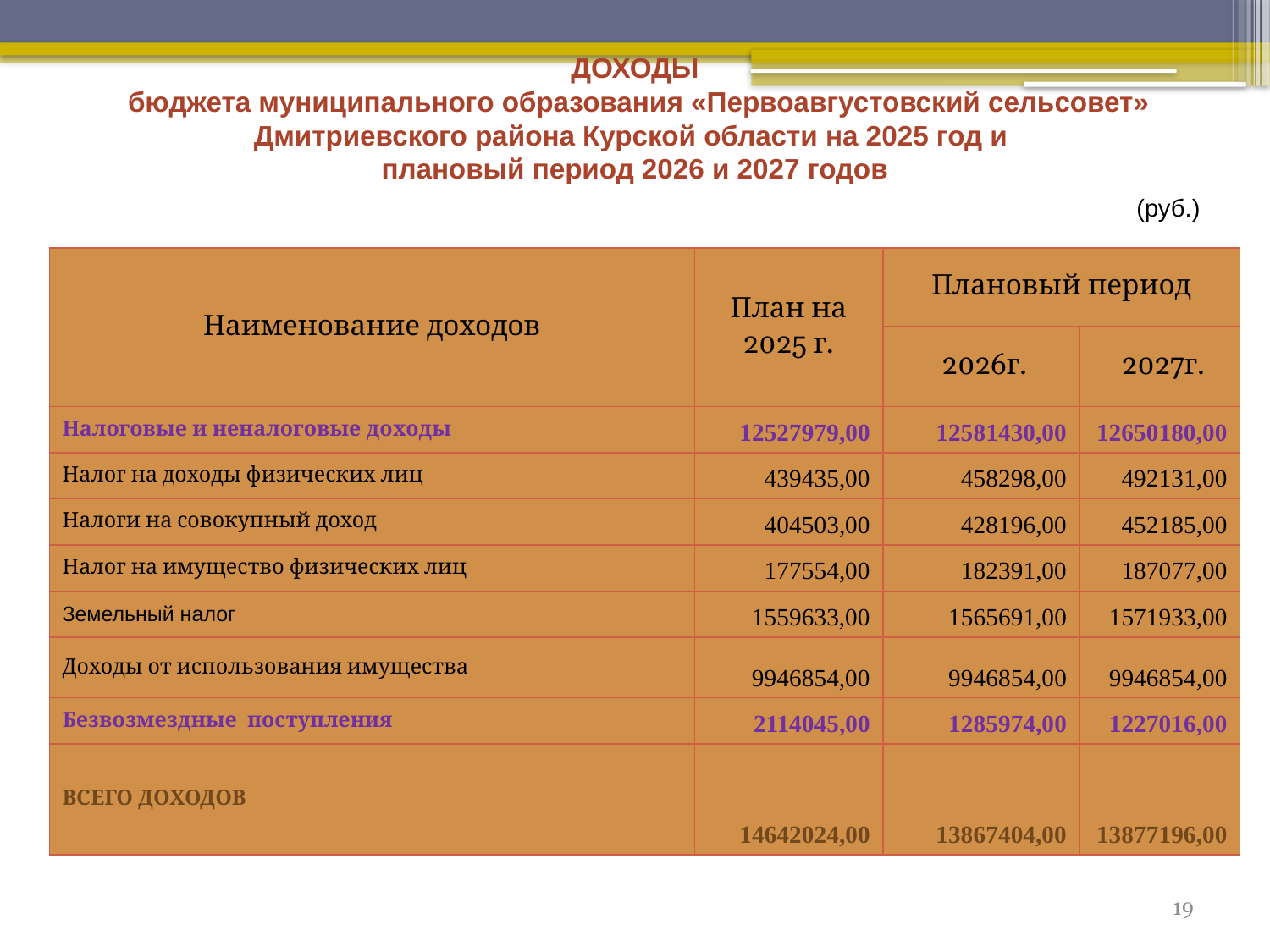

ДОХОДЫ
 бюджета муниципального образования «Первоавгустовский сельсовет» Дмитриевского района Курской области на 2025 год и
плановый период 2026 и 2027 годов
                                                                                                                        (руб.)

| Наименование доходов | План на 2025 г. | Плановый период |  |
| --- | --- | --- | --- |
|  |  | 2026г. | 2027г. |
| Налоговые и неналоговые доходы | 12527979,00 | 12581430,00 | 12650180,00 |
| Налог на доходы физических лиц | 439435,00 | 458298,00 | 492131,00 |
| Налоги на совокупный доход | 404503,00 | 428196,00 | 452185,00 |
| Налог на имущество физических лиц | 177554,00 | 182391,00 | 187077,00 |
| Земельный налог | 1559633,00 | 1565691,00 | 1571933,00 |
| Доходы от использования имущества | 9946854,00 | 9946854,00 | 9946854,00 |
| Безвозмездные поступления | 2114045,00 | 1285974,00 | 1227016,00 |
| ВСЕГО ДОХОДОВ | 14642024,00 | 13867404,00 | 13877196,00 |
19